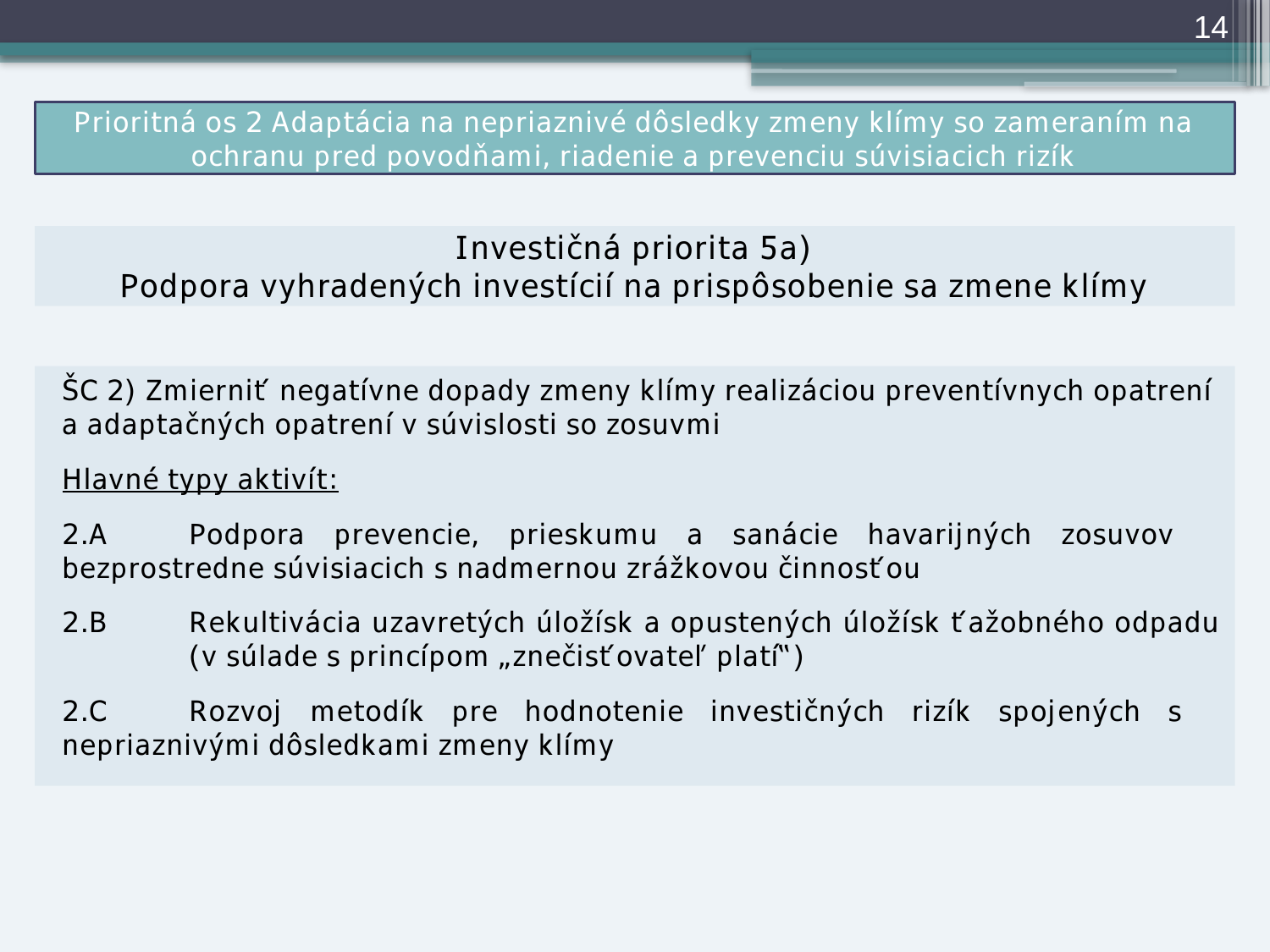

14
Prioritná os 2 Adaptácia na nepriaznivé dôsledky zmeny klímy so zameraním na ochranu pred povodňami, riadenie a prevenciu súvisiacich rizík
# Investičná priorita 5a) Podpora vyhradených investícií na prispôsobenie sa zmene klímy
ŠC 2) Zmierniť negatívne dopady zmeny klímy realizáciou preventívnych opatrení a adaptačných opatrení v súvislosti so zosuvmi
Hlavné typy aktivít:
2.A	Podpora prevencie, prieskumu a sanácie havarijných zosuvov 	bezprostredne súvisiacich s nadmernou zrážkovou činnosťou
2.B	Rekultivácia uzavretých úložísk a opustených úložísk ťažobného odpadu 	(v súlade s princípom „znečisťovateľ platí“)
2.C	Rozvoj metodík pre hodnotenie investičných rizík spojených s 	nepriaznivými dôsledkami zmeny klímy